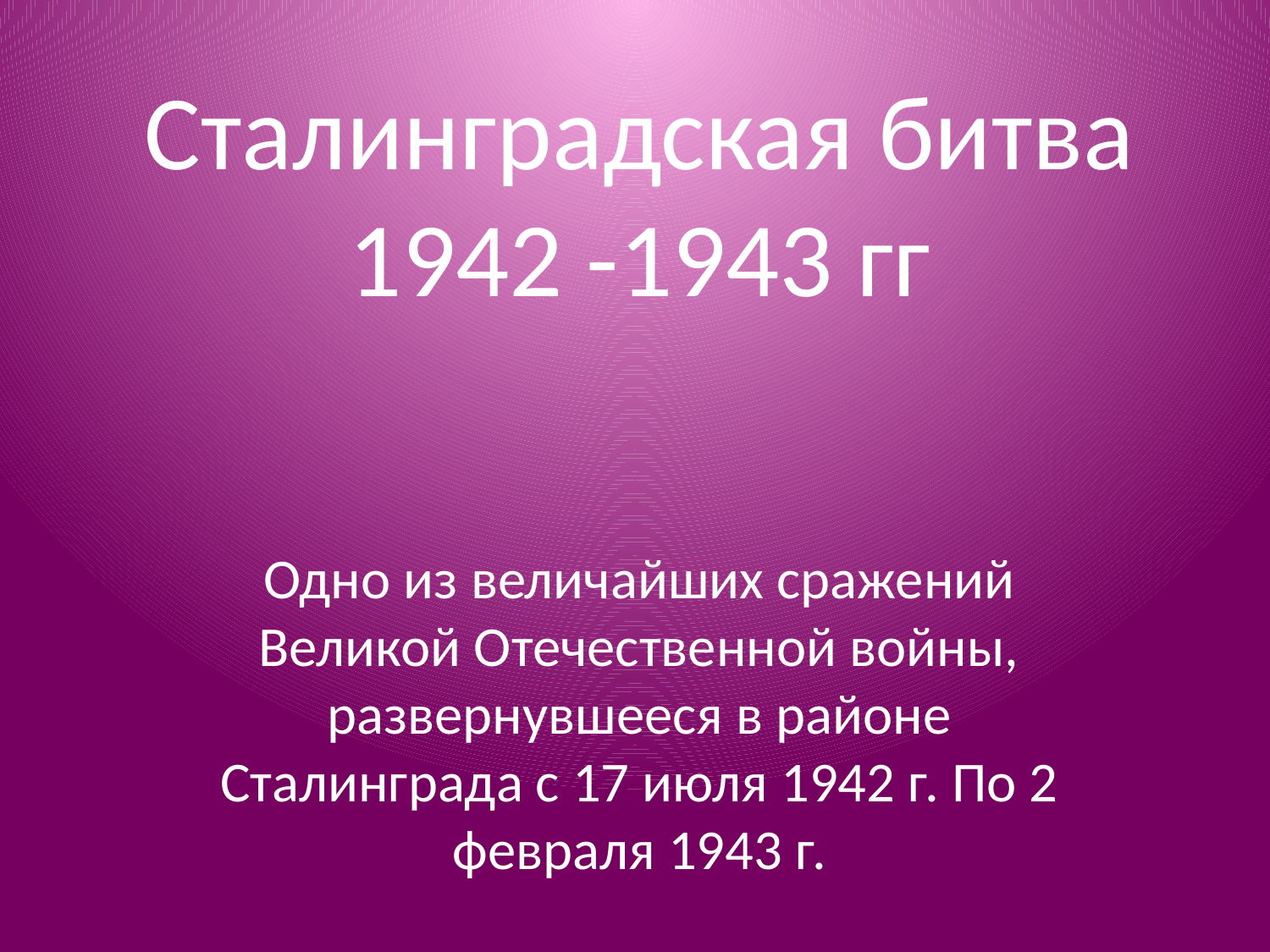

# Сталинградская битва 1942 -1943 гг
Одно из величайших сражений Великой Отечественной войны, развернувшееся в районе Сталинграда с 17 июля 1942 г. По 2 февраля 1943 г.